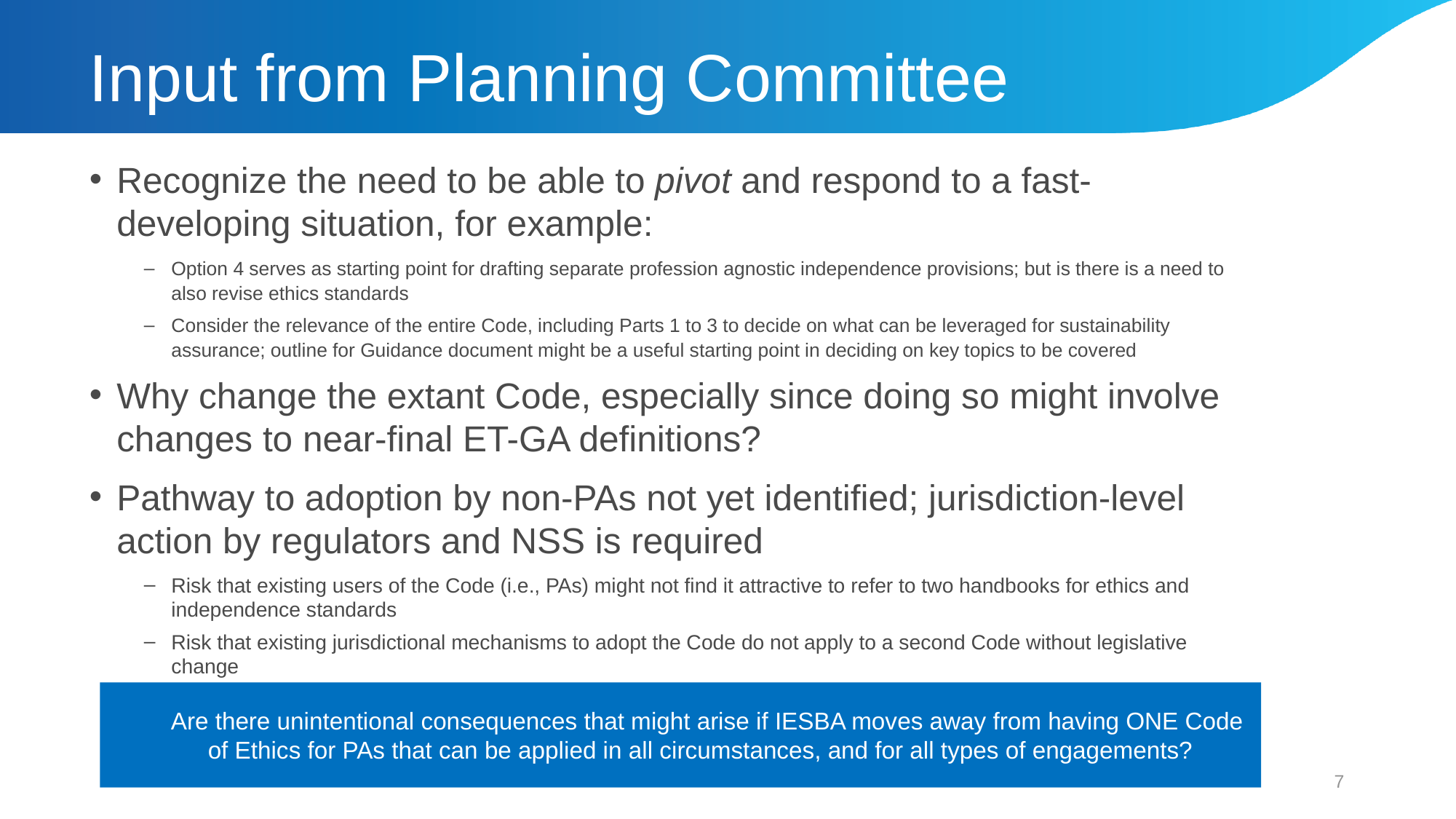

# Input from Planning Committee
Recognize the need to be able to pivot and respond to a fast-developing situation, for example:
Option 4 serves as starting point for drafting separate profession agnostic independence provisions; but is there is a need to also revise ethics standards
Consider the relevance of the entire Code, including Parts 1 to 3 to decide on what can be leveraged for sustainability assurance; outline for Guidance document might be a useful starting point in deciding on key topics to be covered
Why change the extant Code, especially since doing so might involve changes to near-final ET-GA definitions?
Pathway to adoption by non-PAs not yet identified; jurisdiction-level action by regulators and NSS is required
Risk that existing users of the Code (i.e., PAs) might not find it attractive to refer to two handbooks for ethics and independence standards
Risk that existing jurisdictional mechanisms to adopt the Code do not apply to a second Code without legislative change
Are there unintentional consequences that might arise if IESBA moves away from having ONE Code of Ethics for PAs that can be applied in all circumstances, and for all types of engagements?
7